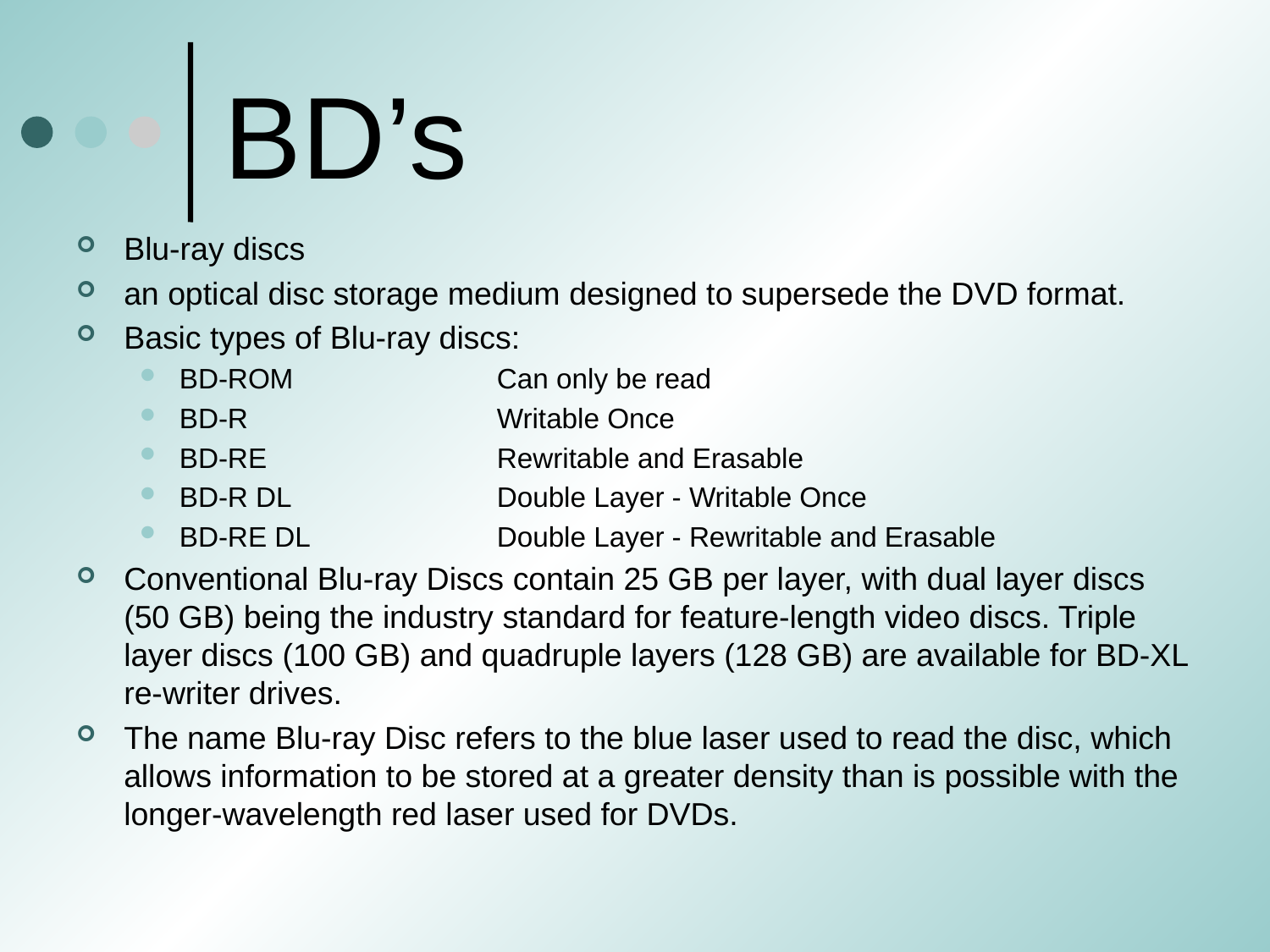

# BD’s
Blu-ray discs
an optical disc storage medium designed to supersede the DVD format.
Basic types of Blu-ray discs:
BD-ROM	Can only be read
BD-R	Writable Once
BD-RE	Rewritable and Erasable
BD-R DL	Double Layer - Writable Once
BD-RE DL	Double Layer - Rewritable and Erasable
Conventional Blu-ray Discs contain 25 GB per layer, with dual layer discs (50 GB) being the industry standard for feature-length video discs. Triple layer discs (100 GB) and quadruple layers (128 GB) are available for BD-XL re-writer drives.
The name Blu-ray Disc refers to the blue laser used to read the disc, which allows information to be stored at a greater density than is possible with the longer-wavelength red laser used for DVDs.